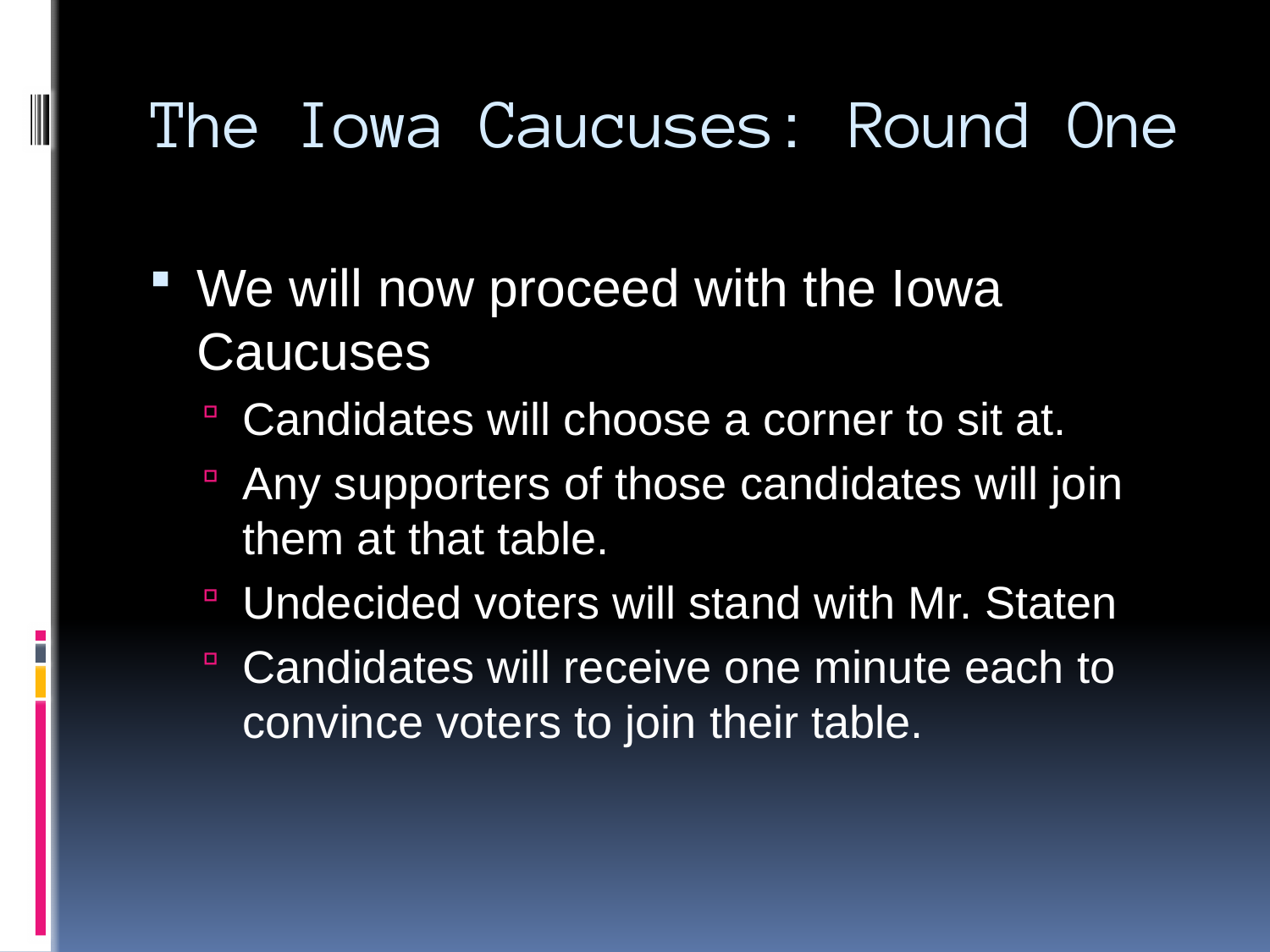

# The Iowa Caucuses: Round One
We will now proceed with the Iowa Caucuses
Candidates will choose a corner to sit at.
Any supporters of those candidates will join them at that table.
Undecided voters will stand with Mr. Staten
Candidates will receive one minute each to convince voters to join their table.